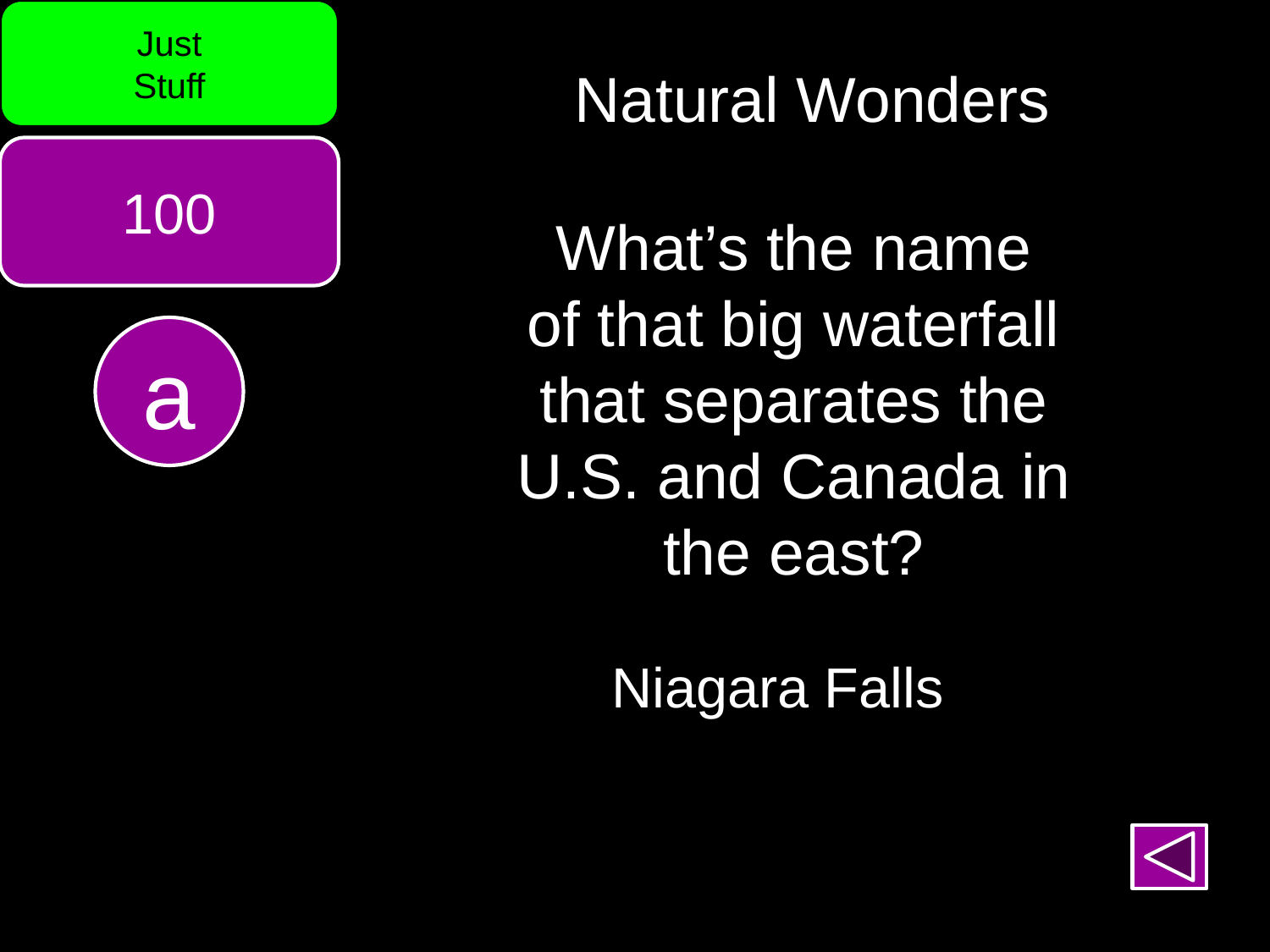

Just
Stuff
Natural Wonders
100
What’s the name
of that big waterfall
that separates the
U.S. and Canada in
the east?
a
Niagara Falls